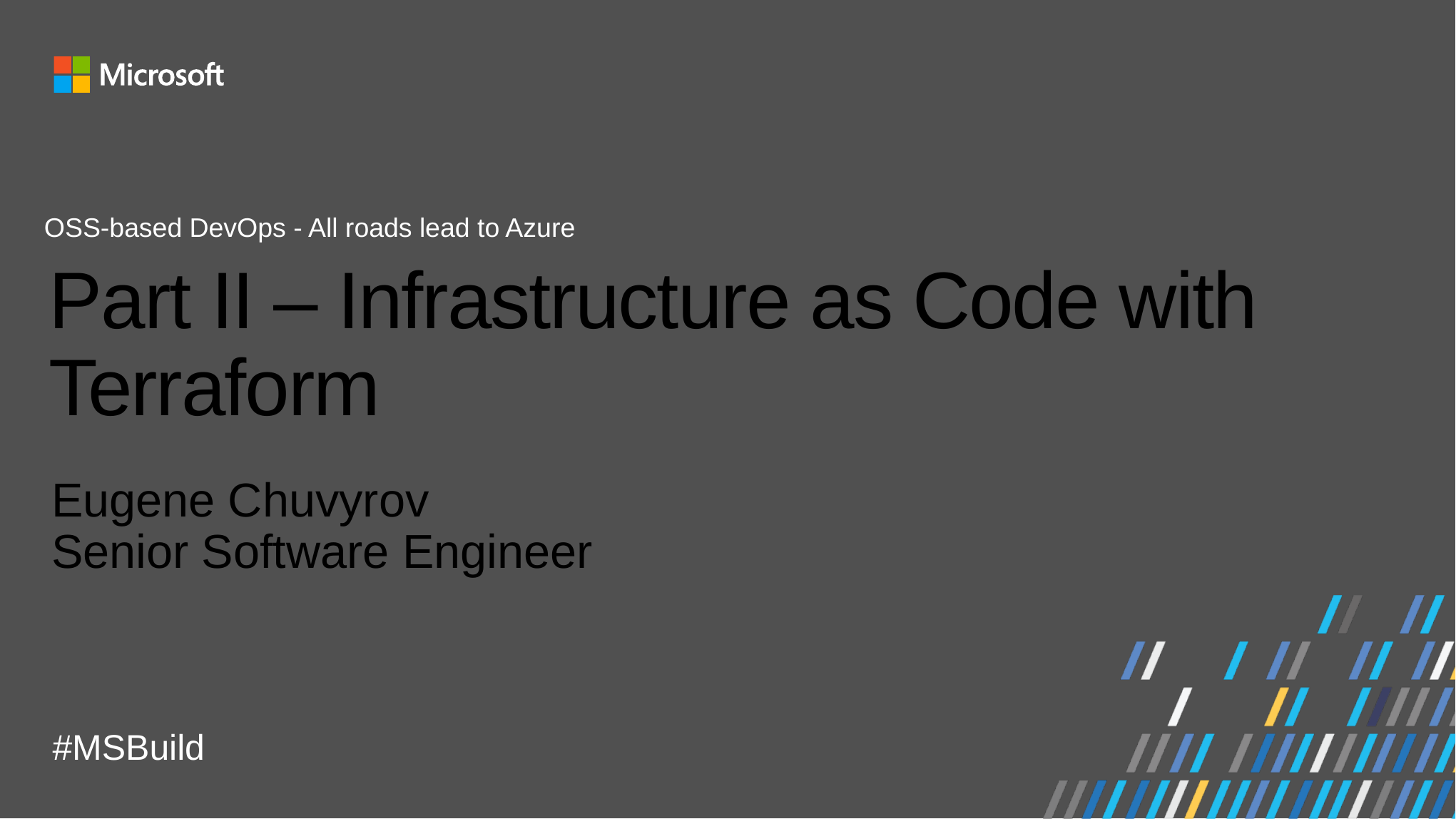

OSS-based DevOps - All roads lead to Azure
# Part II – Infrastructure as Code with Terraform
Eugene Chuvyrov
Senior Software Engineer